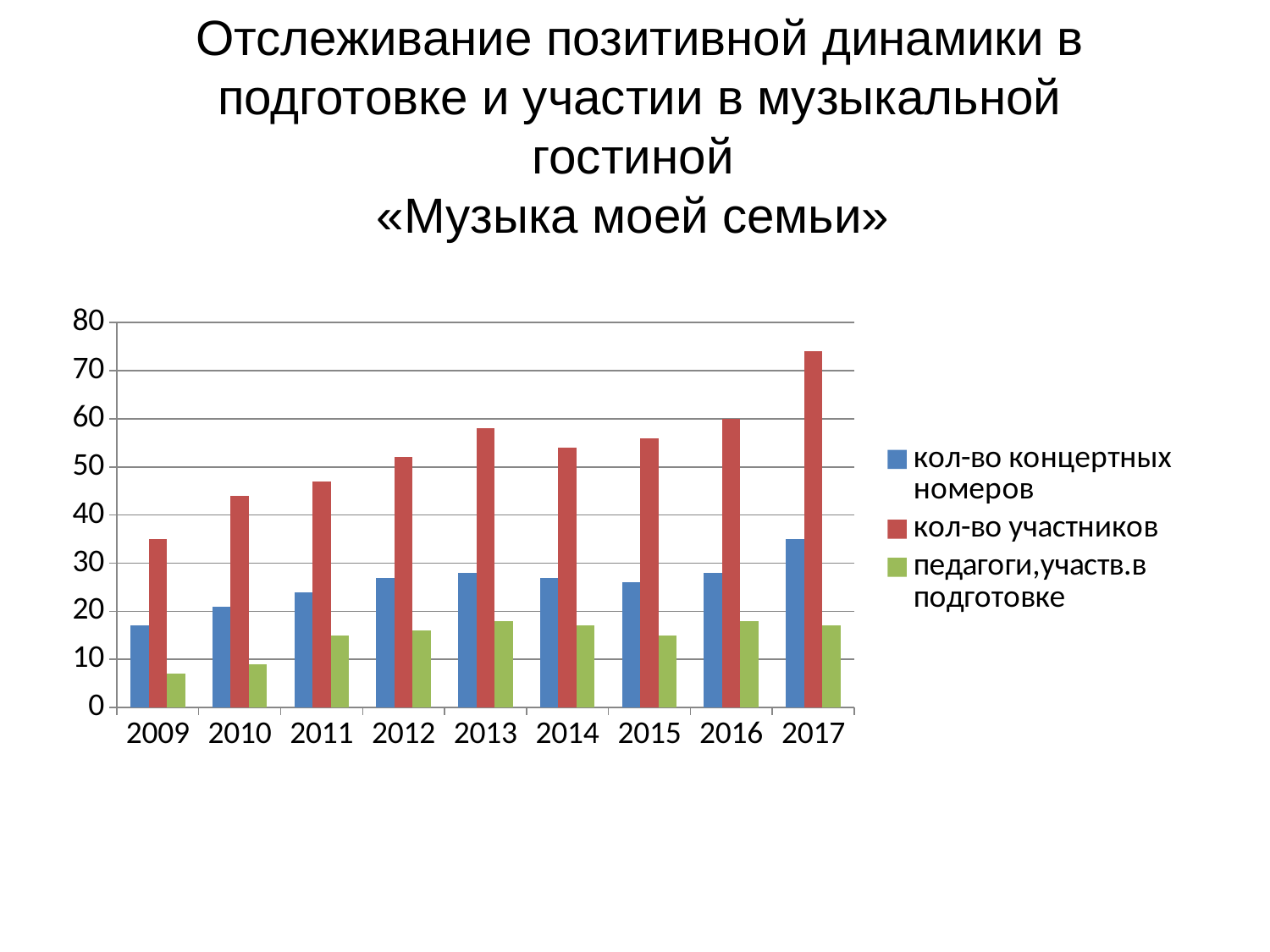

Отслеживание позитивной динамики в подготовке и участии в музыкальной гостиной
«Музыка моей семьи»

### Chart

| Category | кол-во концертных номеров | кол-во участников | педагоги,участв.в подготовке |
|---|---|---|---|
| 2009 | 17.0 | 35.0 | 7.0 |
| 2010 | 21.0 | 44.0 | 9.0 |
| 2011 | 24.0 | 47.0 | 15.0 |
| 2012 | 27.0 | 52.0 | 16.0 |
| 2013 | 28.0 | 58.0 | 18.0 |
| 2014 | 27.0 | 54.0 | 17.0 |
| 2015 | 26.0 | 56.0 | 15.0 |
| 2016 | 28.0 | 60.0 | 18.0 |
| 2017 | 35.0 | 74.0 | 17.0 |